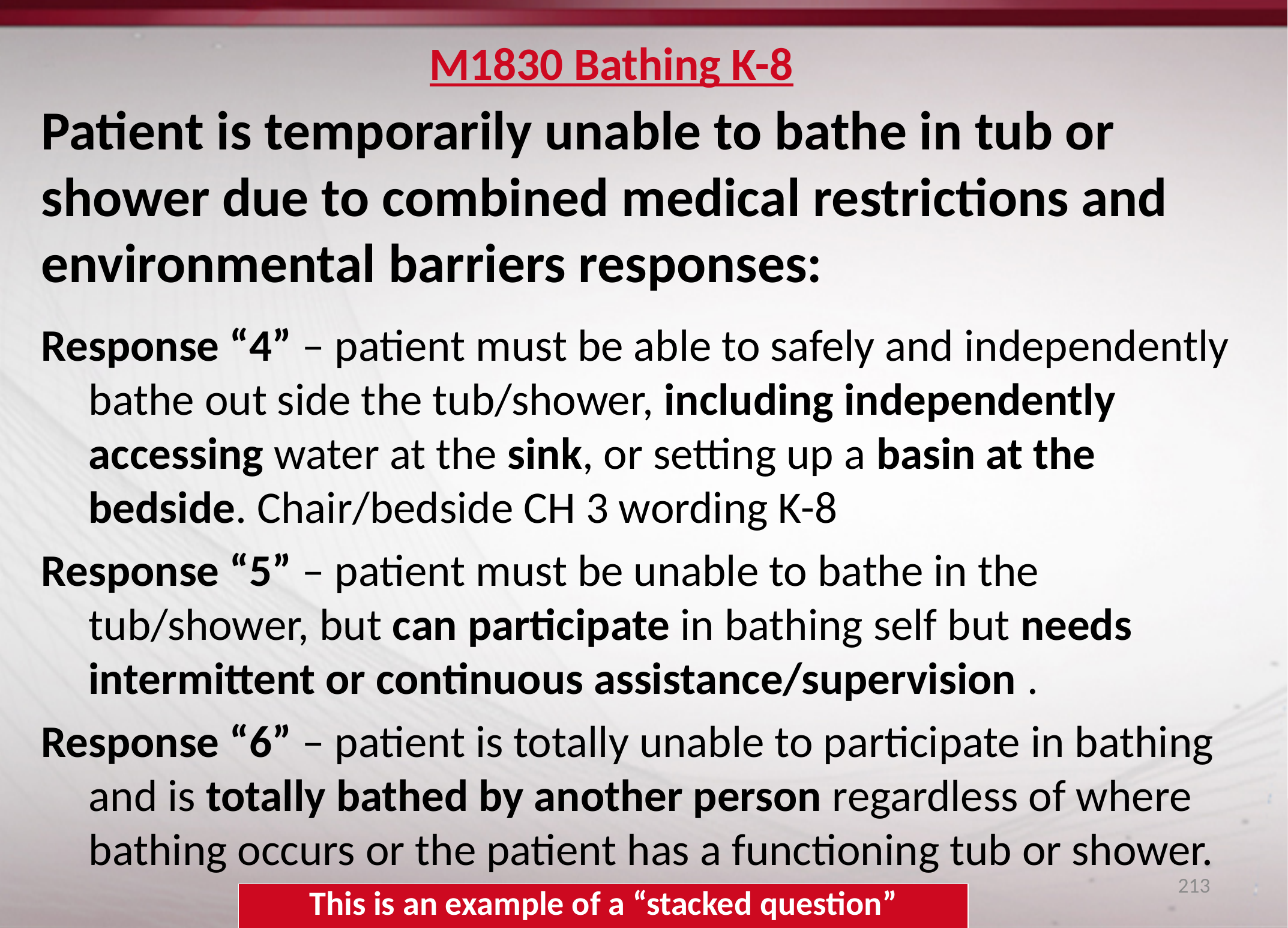

# M1830 Bathing K-8
Patient is temporarily unable to bathe in tub or shower due to combined medical restrictions and environmental barriers responses:

Response “4” – patient must be able to safely and independently bathe out side the tub/shower, including independently accessing water at the sink, or setting up a basin at the bedside. Chair/bedside CH 3 wording K-8
Response “5” – patient must be unable to bathe in the tub/shower, but can participate in bathing self but needs intermittent or continuous assistance/supervision .
Response “6” – patient is totally unable to participate in bathing and is totally bathed by another person regardless of where bathing occurs or the patient has a functioning tub or shower.

213
| This is an example of a “stacked question” |
| --- |